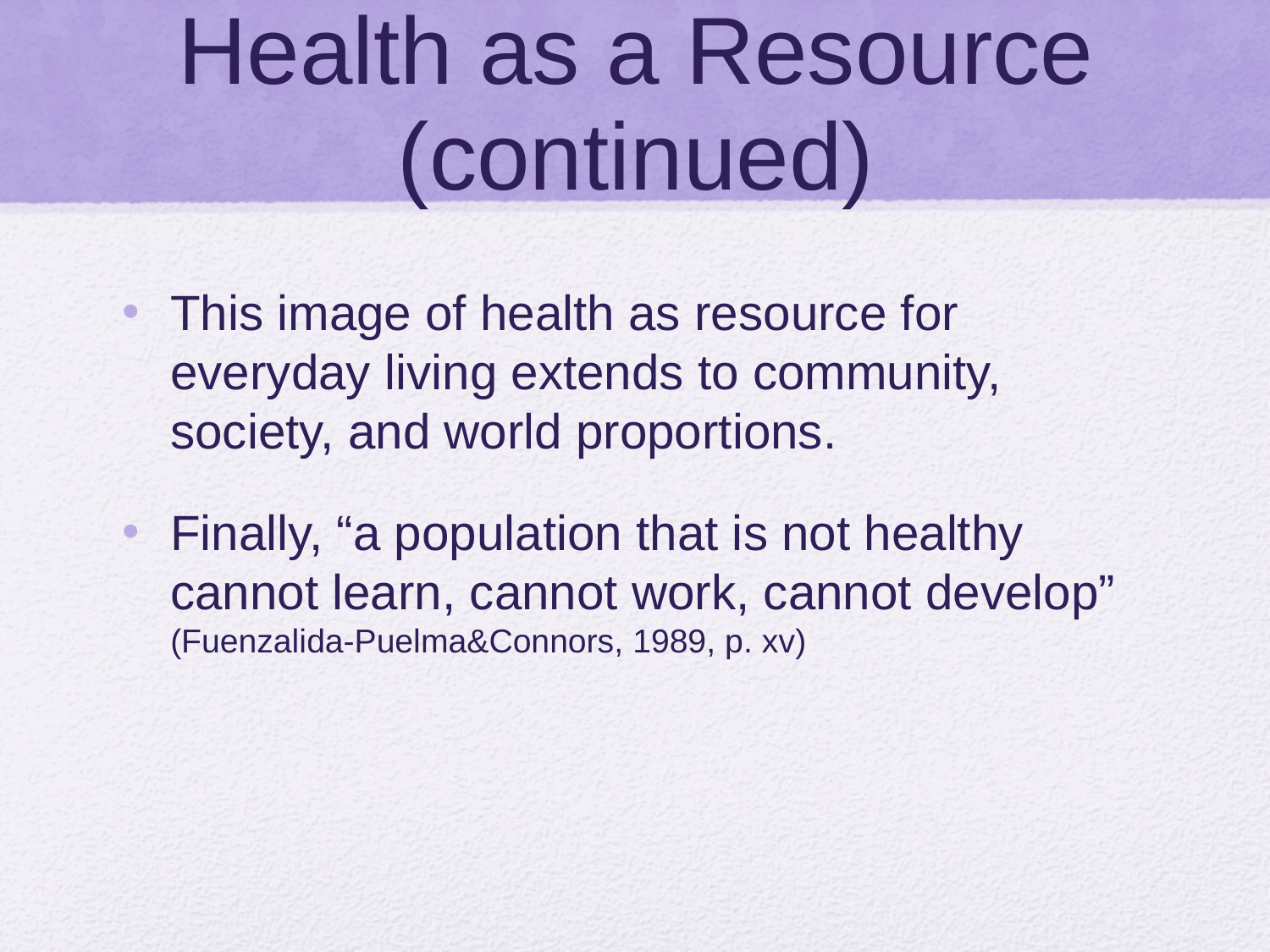

# Health as a Resource (continued)
This image of health as resource for everyday living extends to community, society, and world proportions.
Finally, “a population that is not healthy cannot learn, cannot work, cannot develop” (Fuenzalida-Puelma&Connors, 1989, p. xv)